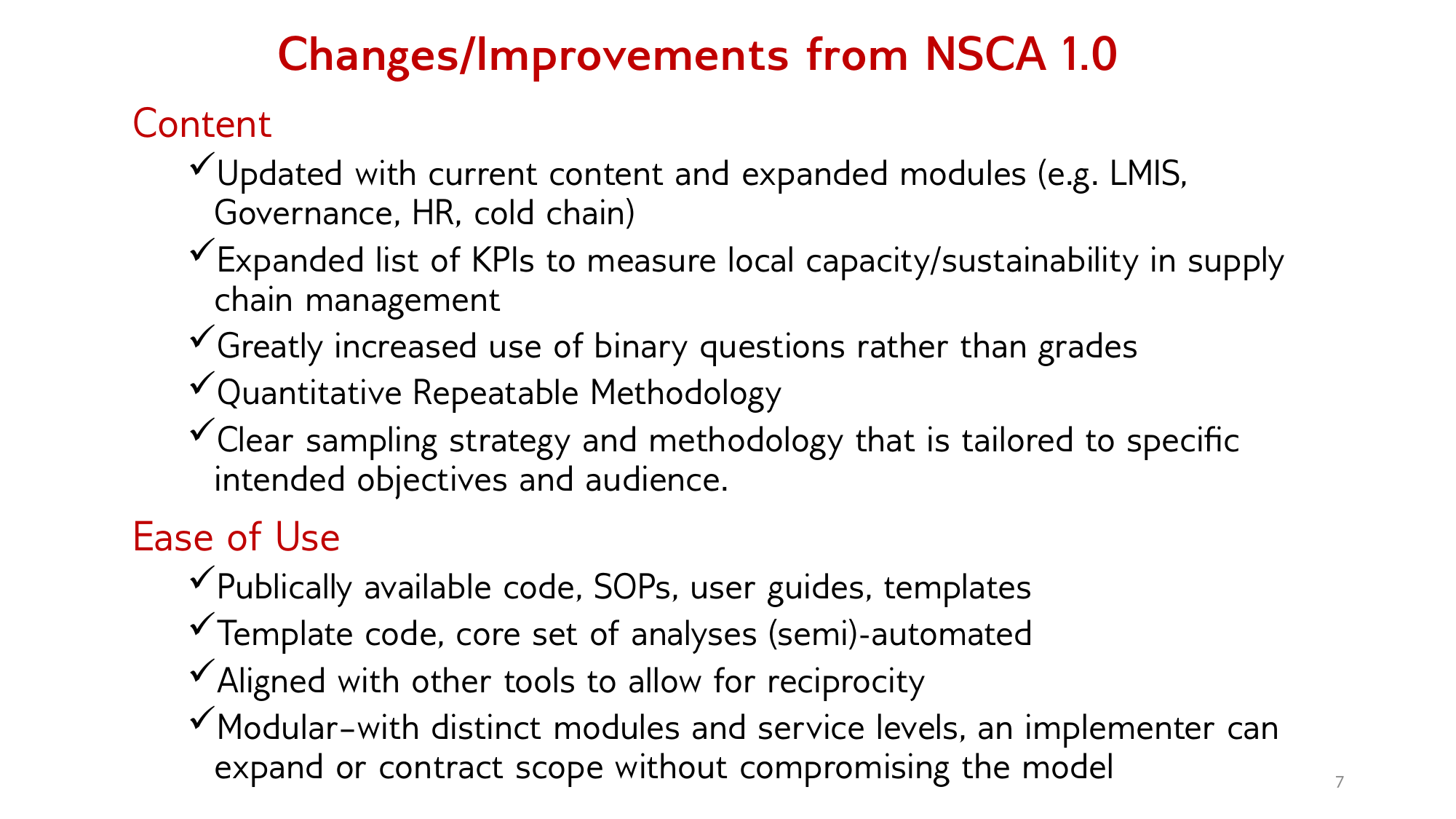

# Changes/Improvements from NSCA 1.0
Content
Updated with current content and expanded modules (e.g. LMIS, Governance, HR, cold chain)
Expanded list of KPIs to measure local capacity/sustainability in supply chain management
Greatly increased use of binary questions rather than grades
Quantitative Repeatable Methodology
Clear sampling strategy and methodology that is tailored to specific intended objectives and audience.
Ease of Use
Publically available code, SOPs, user guides, templates
Template code, core set of analyses (semi)-automated
Aligned with other tools to allow for reciprocity
Modular–with distinct modules and service levels, an implementer can expand or contract scope without compromising the model
7